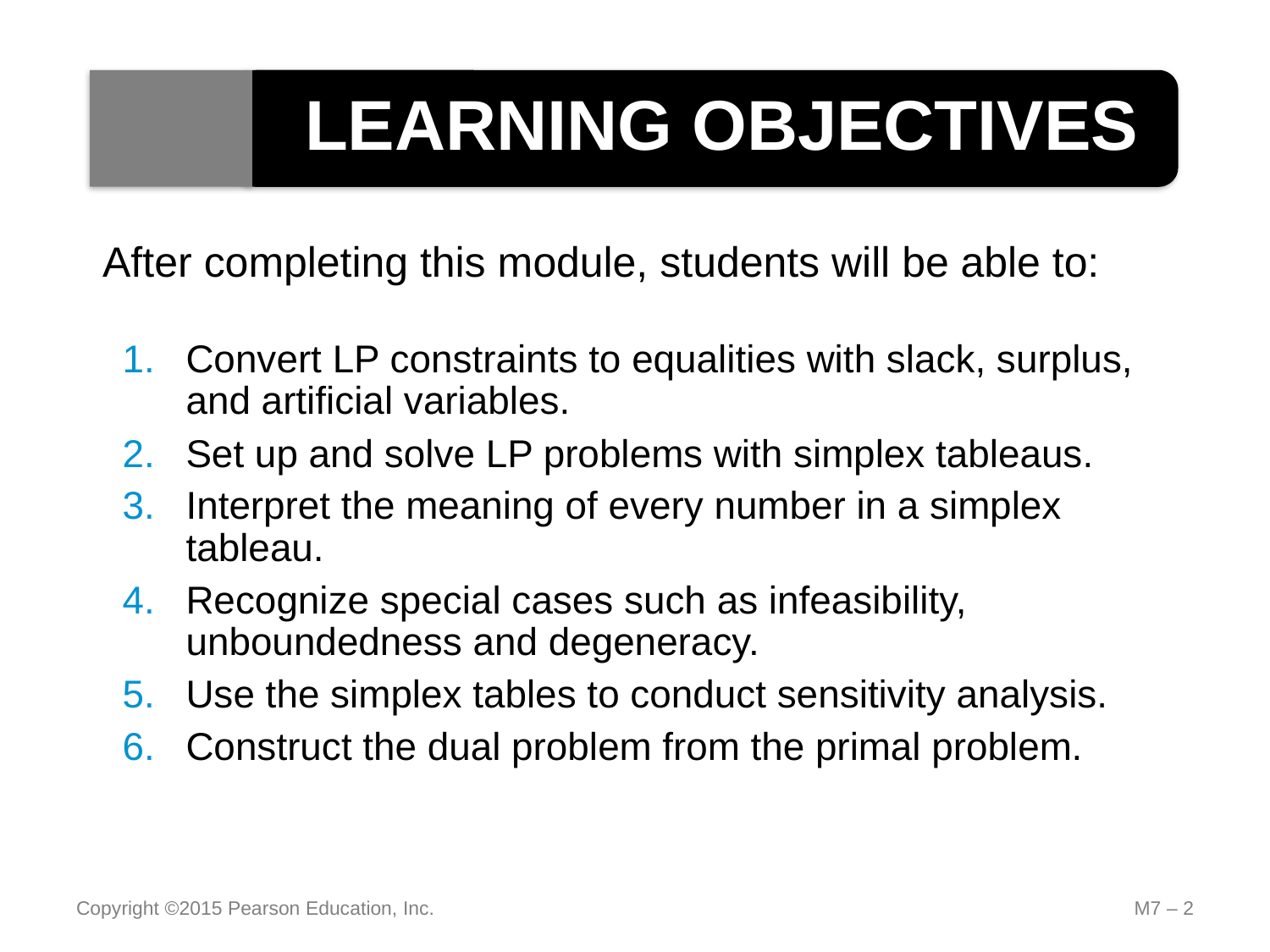

LEARNING OBJECTIVES
After completing this module, students will be able to:
Convert LP constraints to equalities with slack, surplus, and artificial variables.
Set up and solve LP problems with simplex tableaus.
Interpret the meaning of every number in a simplex tableau.
Recognize special cases such as infeasibility, unboundedness and degeneracy.
Use the simplex tables to conduct sensitivity analysis.
Construct the dual problem from the primal problem.

Copyright ©2015 Pearson Education, Inc.
M7 – 2